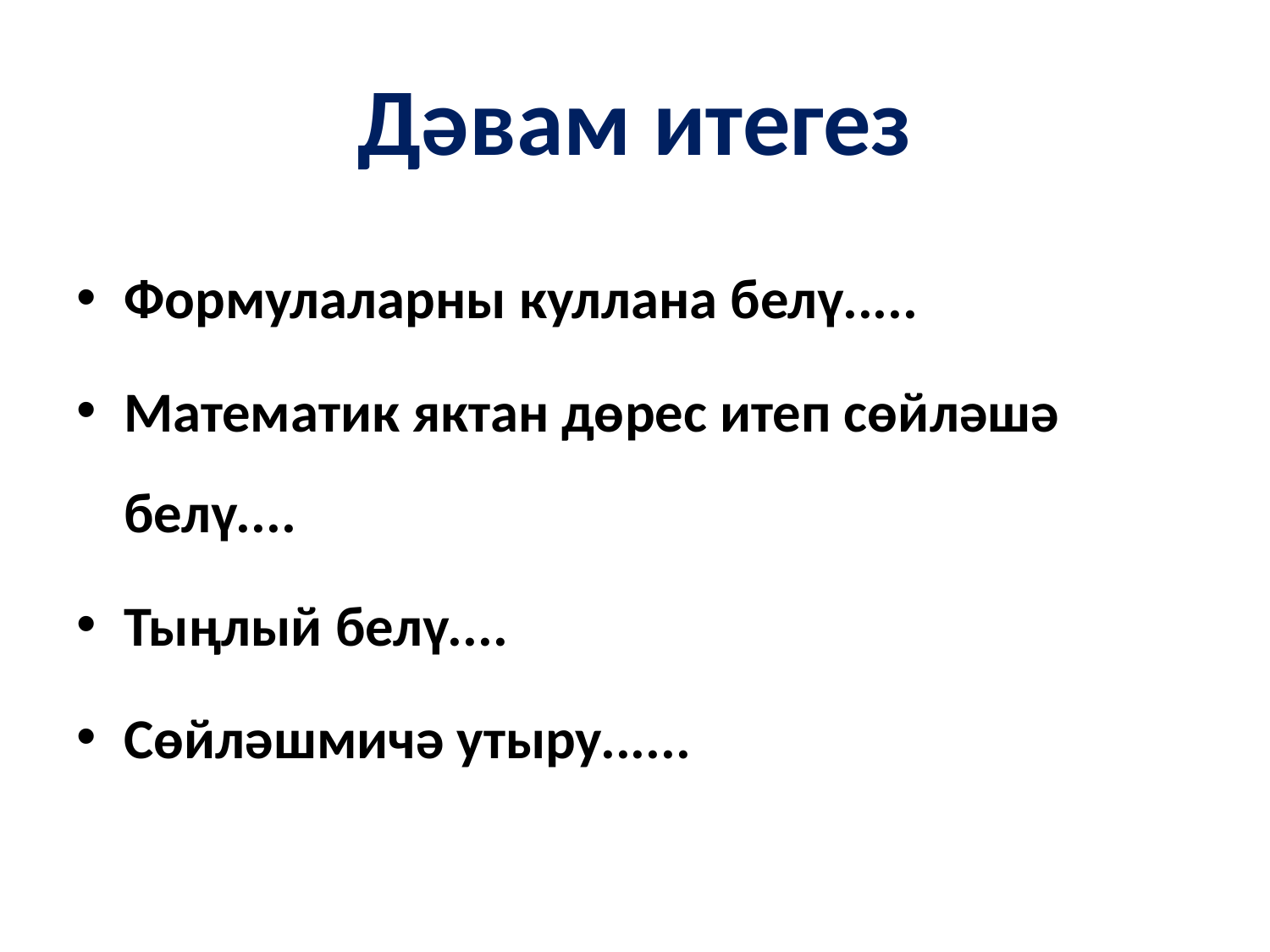

# Дәвам итегез
Формулаларны куллана белү.....
Математик яктан дөрес итеп сөйләшә белү....
Тыңлый белү....
Сөйләшмичә утыру......